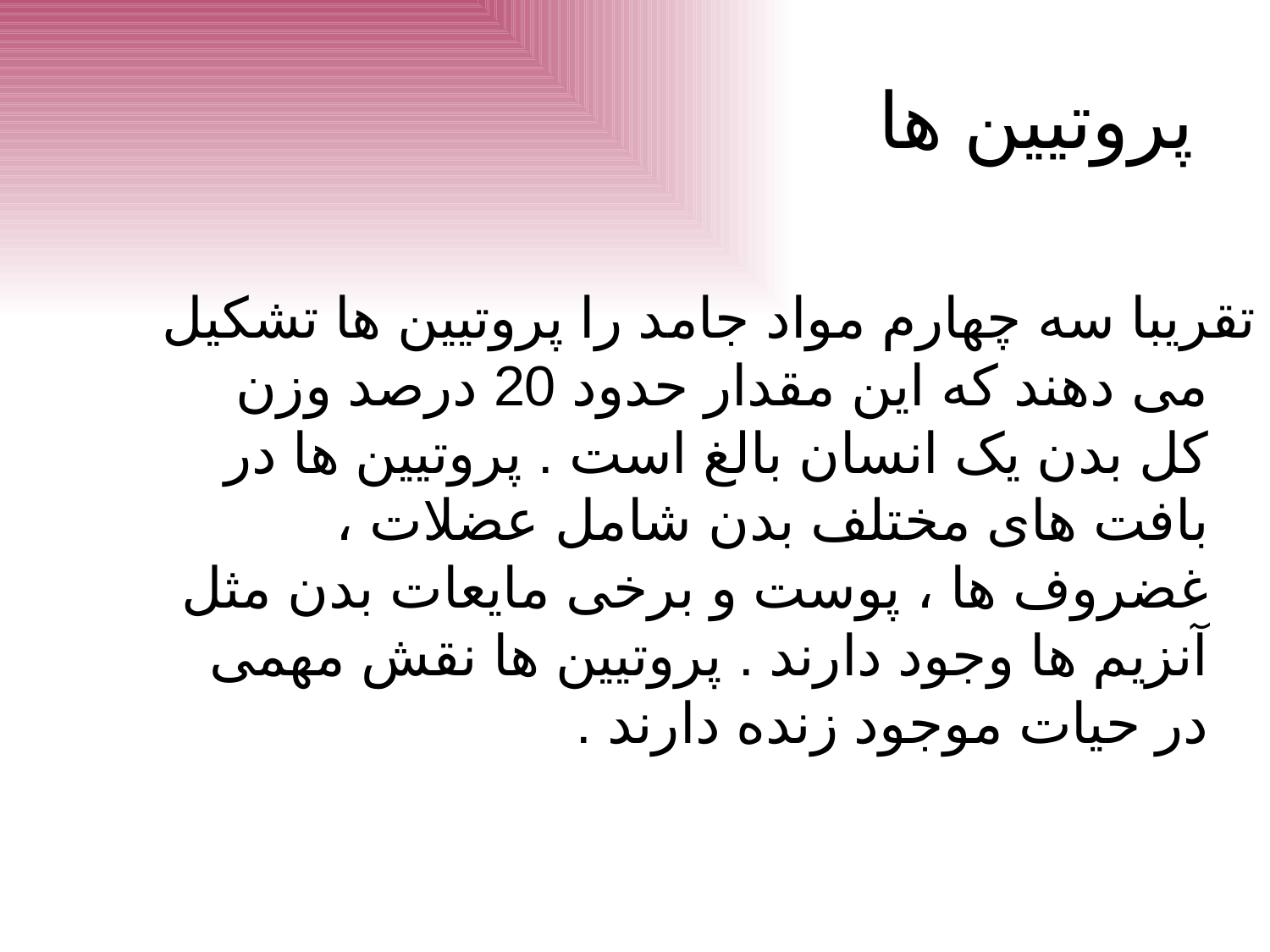

پروتیین ها
تقریبا سه چهارم مواد جامد را پروتیین ها تشکیل می دهند که این مقدار حدود 20 درصد وزن کل بدن یک انسان بالغ است . پروتیین ها در بافت های مختلف بدن شامل عضلات ، غضروف ها ، پوست و برخی مایعات بدن مثل آنزیم ها وجود دارند . پروتیین ها نقش مهمی در حیات موجود زنده دارند .